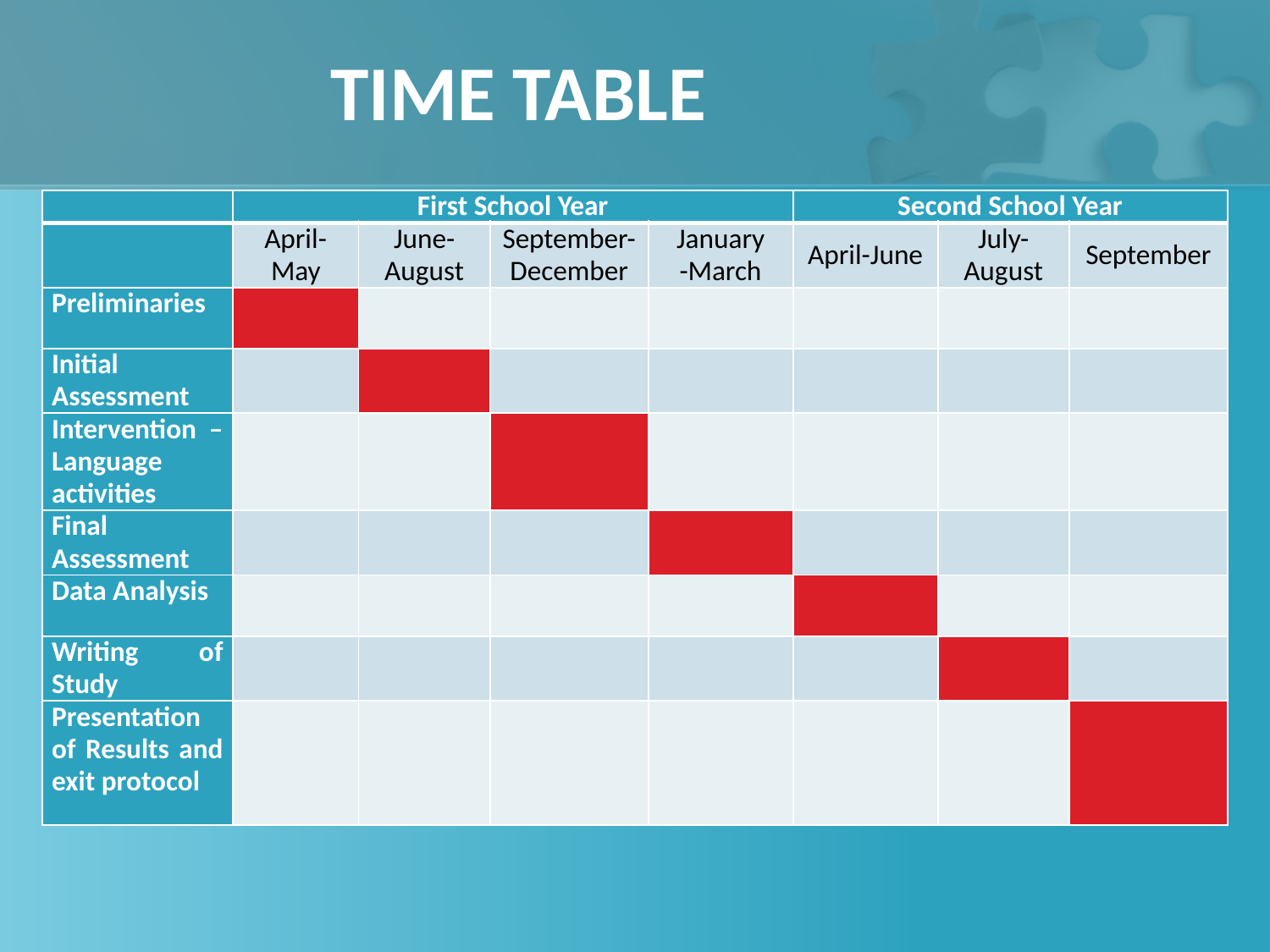

# TIME TABLE
|  | First School Year |  |  |  | Second School Year |  |  |
| --- | --- | --- | --- | --- | --- | --- | --- |
|  | April- May | June- August | September- December | January -March | April-June | July- August | September |
| Preliminaries |  |  |  |  |  |  |  |
| Initial Assessment |  |  |  |  |  |  |  |
| Intervention – Language activities |  |  |  |  |  |  |  |
| Final Assessment |  |  |  |  |  |  |  |
| Data Analysis |  |  |  |  |  |  |  |
| Writing of Study |  |  |  |  |  |  |  |
| Presentation of Results and exit protocol |  |  |  |  |  |  |  |